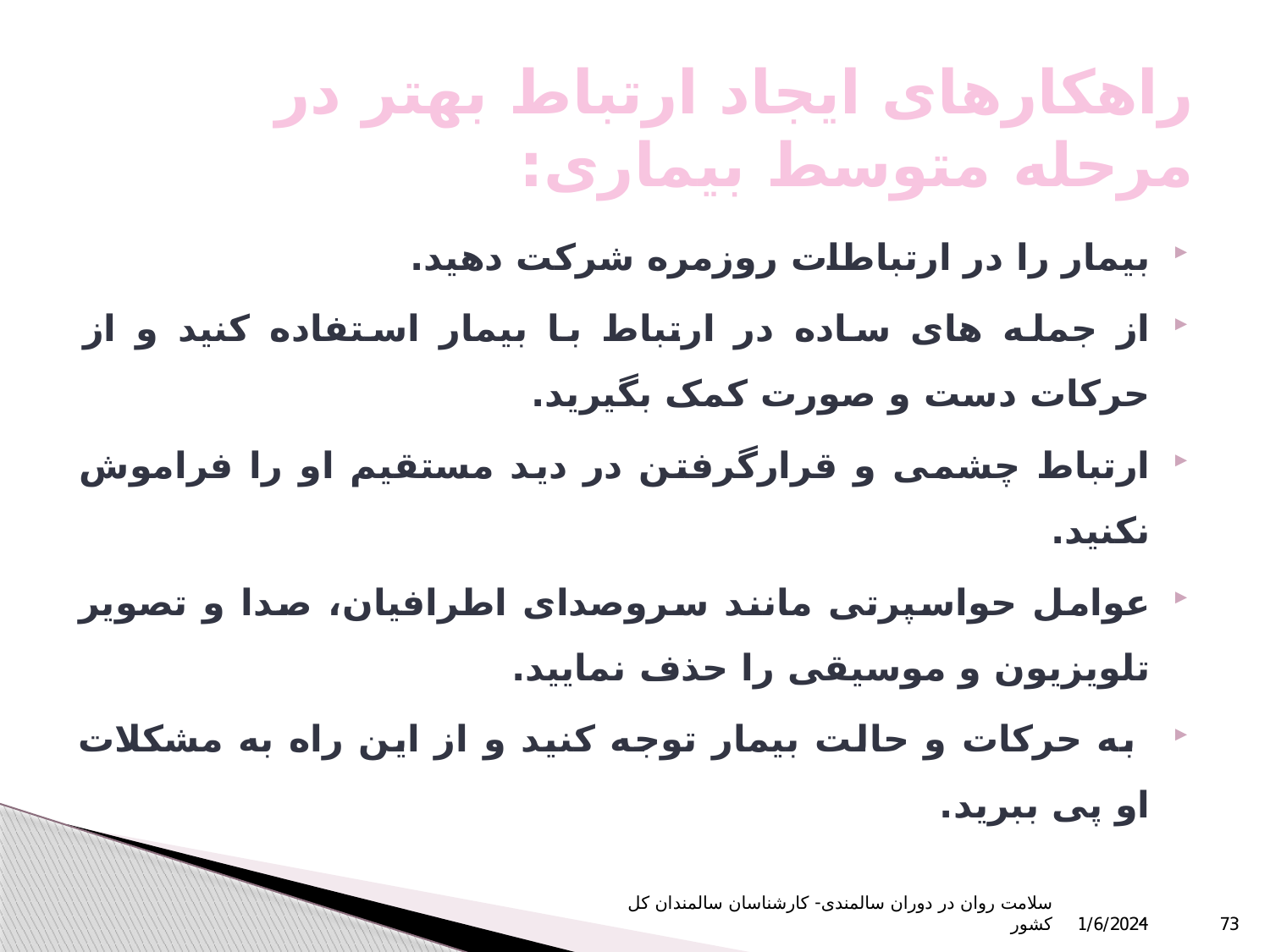

# راهکارهای ایجاد ارتباط بهتر در مرحله متوسط بیماری:
بیمار را در ارتباطات روزمره شرکت دهید.
از جمله های ساده در ارتباط با بیمار استفاده کنید و از حرکات دست و صورت کمک بگیرید.
ارتباط چشمی و قرارگرفتن در دید مستقیم او را فراموش نکنید.
عوامل حواسپرتی مانند سروصدای اطرافیان، صدا و تصویر تلویزیون و موسیقی را حذف نمایید.
 به حرکات و حالت بیمار توجه کنید و از این راه به مشکلات او پی ببرید.
سلامت روان در دوران سالمندی- کارشناسان سالمندان کل کشور
1/6/2024
73